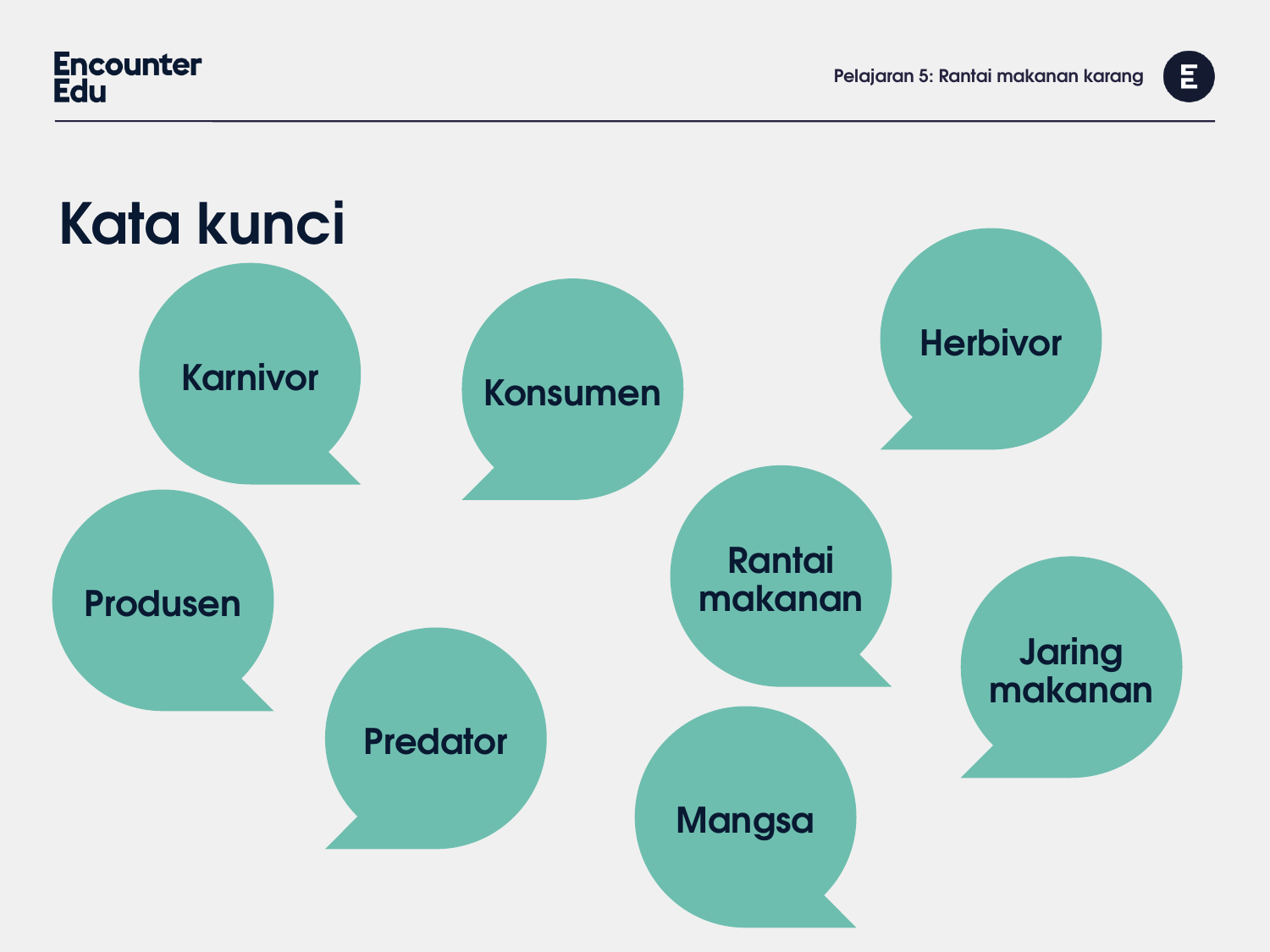

# Pelajaran 5: Rantai makanan karang
Kata kunci

Herbivor

Karnivor

Konsumen

Rantai makanan

Produsen

Jaring makanan

Predator

Mangsa